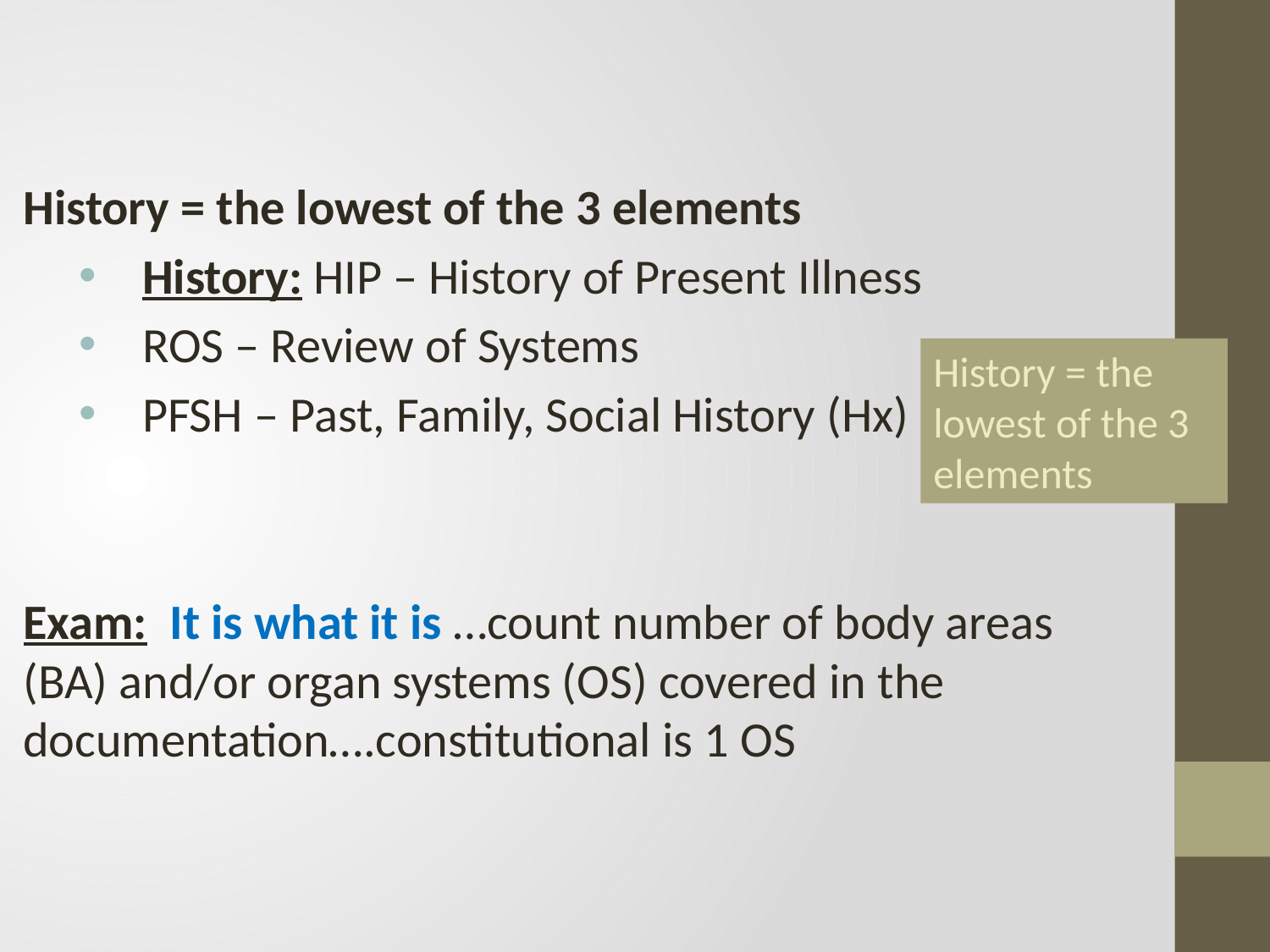

History = the lowest of the 3 elements
History: HIP – History of Present Illness
ROS – Review of Systems
PFSH – Past, Family, Social History (Hx)

Exam:  It is what it is …count number of body areas (BA) and/or organ systems (OS) covered in the documentation….constitutional is 1 OS

History = the lowest of the 3 elements